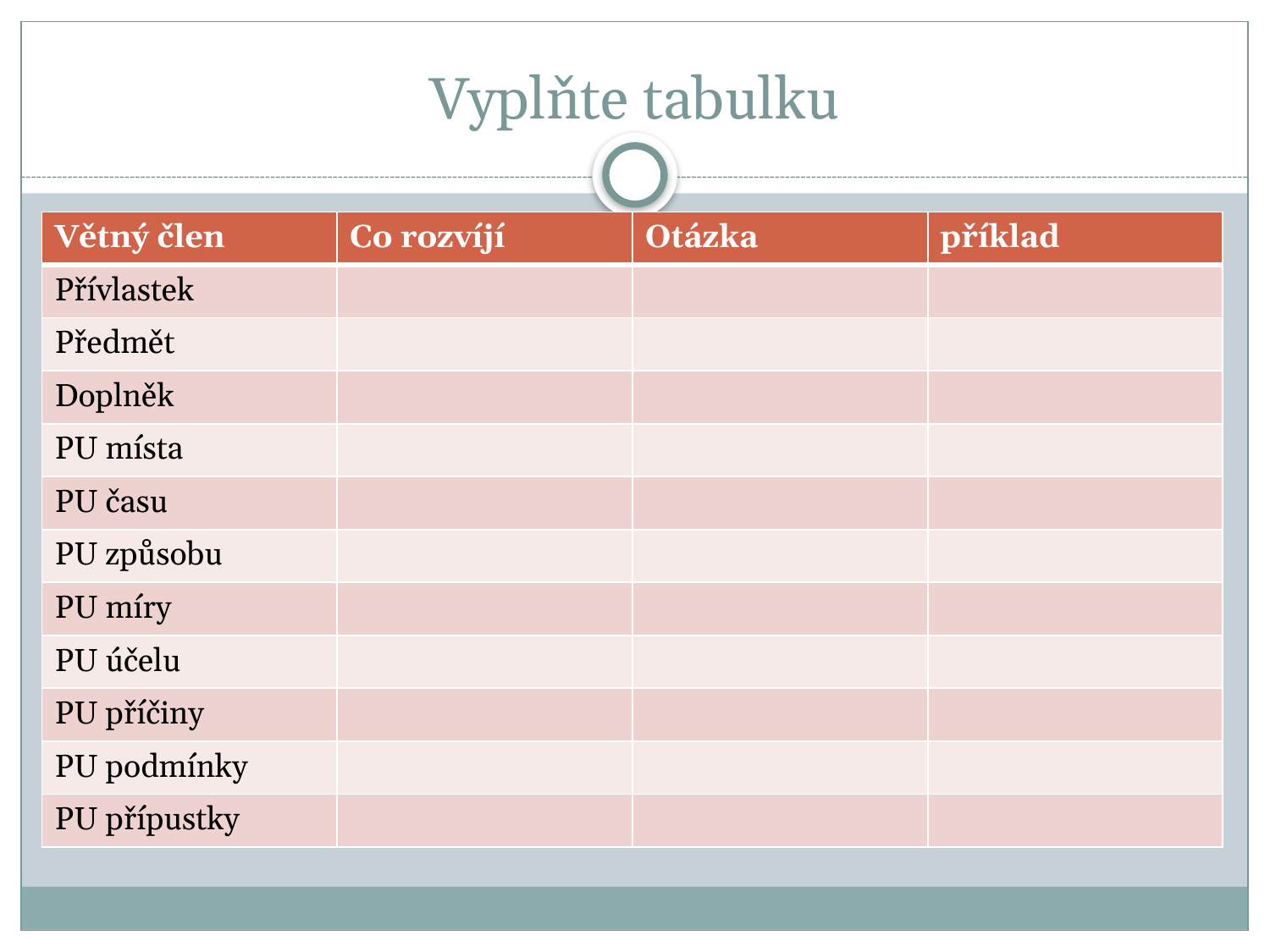

# Vyplňte tabulku
| Větný člen | Co rozvíjí | Otázka | příklad |
| --- | --- | --- | --- |
| Přívlastek |  |  |  |
| Předmět |  |  |  |
| Doplněk |  |  |  |
| PU místa |  |  |  |
| PU času |  |  |  |
| PU způsobu |  |  |  |
| PU míry |  |  |  |
| PU účelu |  |  |  |
| PU příčiny |  |  |  |
| PU podmínky |  |  |  |
| PU přípustky |  |  |  |